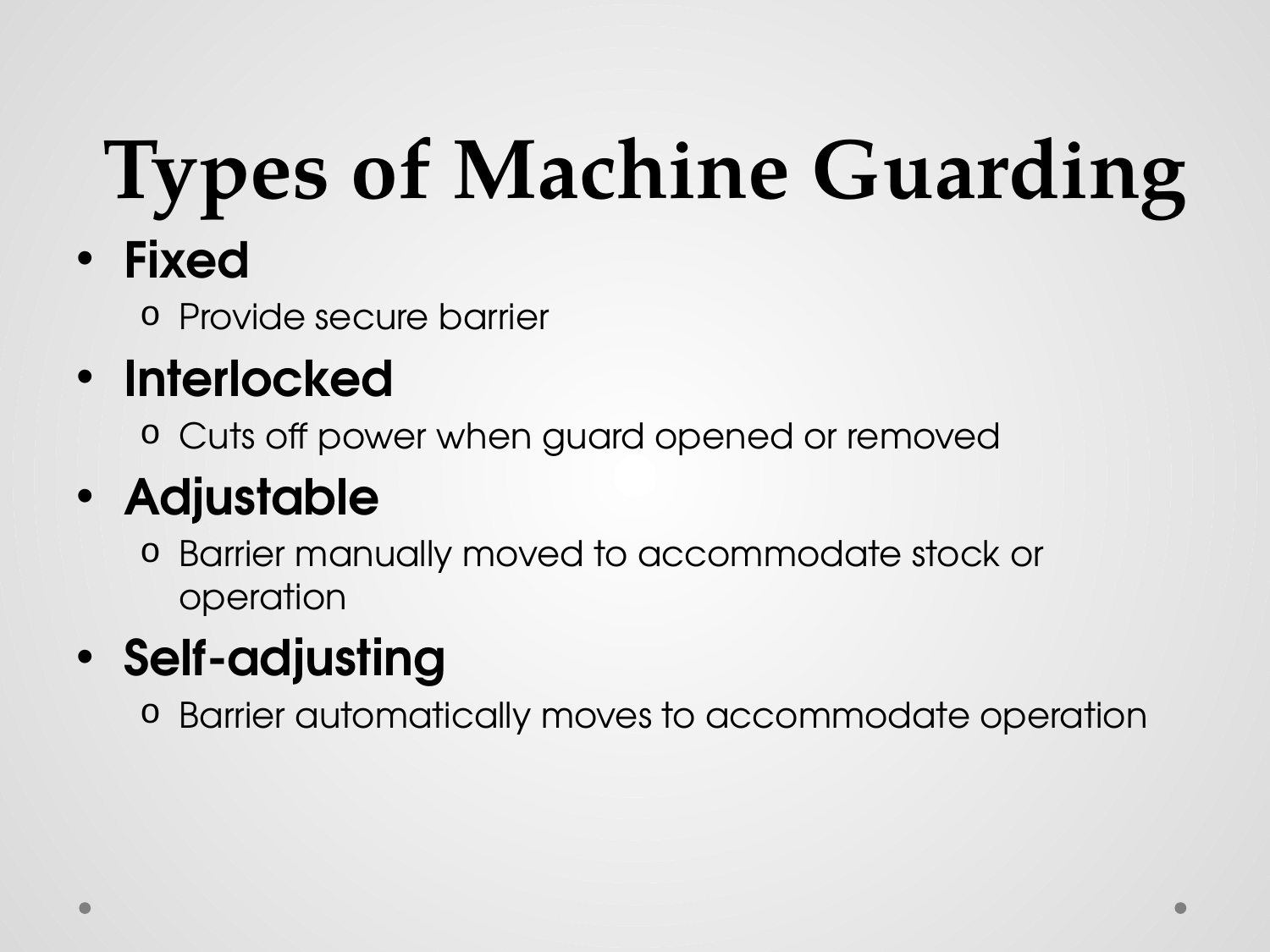

# Types of Machine Guarding
Fixed
Provide secure barrier
Interlocked
Cuts off power when guard opened or removed
Adjustable
Barrier manually moved to accommodate stock or operation
Self-adjusting
Barrier automatically moves to accommodate operation